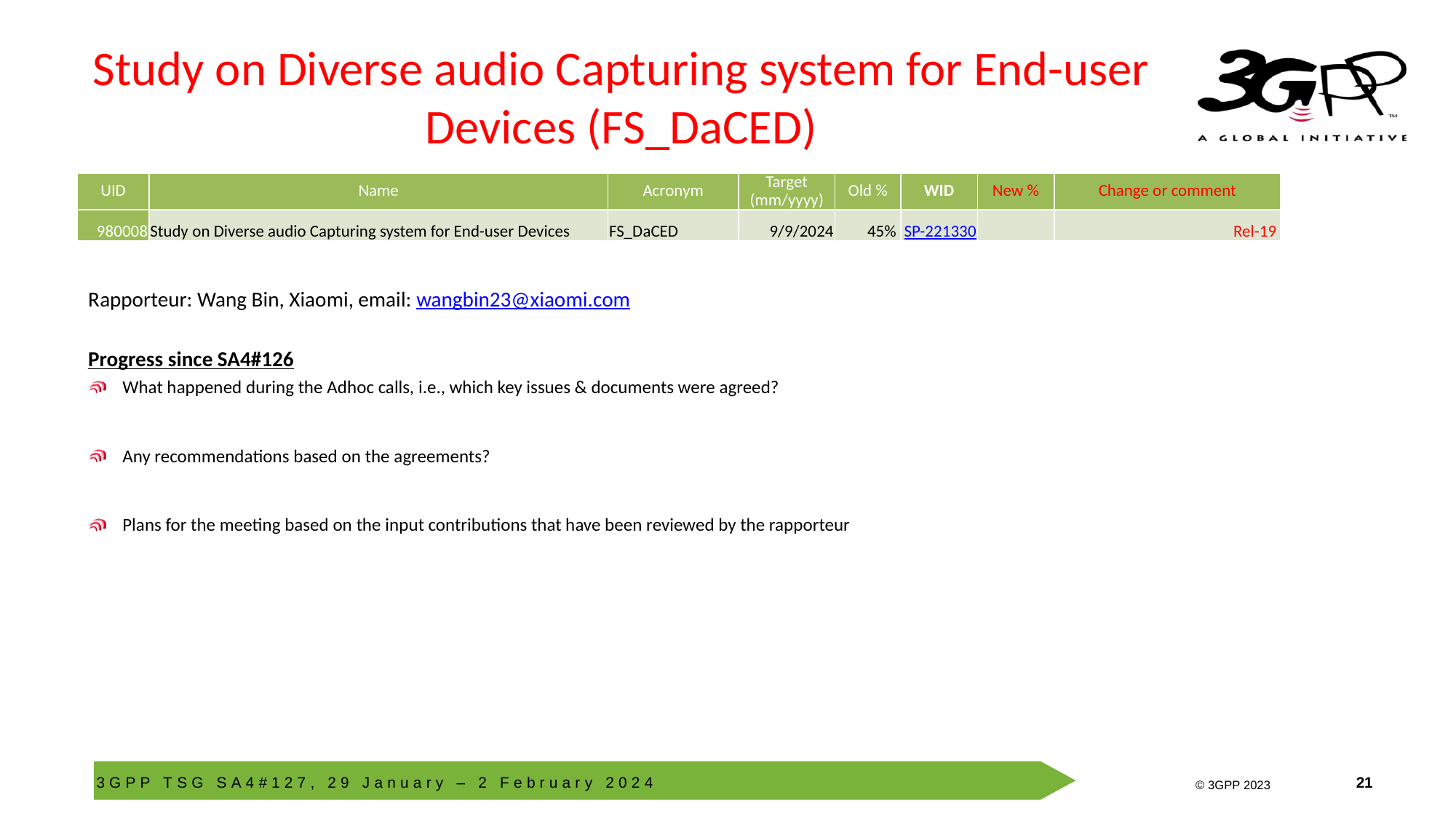

# Study on Diverse audio Capturing system for End-user Devices (FS_DaCED)
| UID | Name | Acronym | Target (mm/yyyy) | Old % | WID | New % | Change or comment |
| --- | --- | --- | --- | --- | --- | --- | --- |
| 980008 | Study on Diverse audio Capturing system for End-user Devices | FS\_DaCED | 9/9/2024 | 45% | SP-221330 |  | Rel-19 |
Rapporteur: Wang Bin, Xiaomi, email: wangbin23@xiaomi.com

Progress since SA4#126
What happened during the Adhoc calls, i.e., which key issues & documents were agreed?

Any recommendations based on the agreements?

Plans for the meeting based on the input contributions that have been reviewed by the rapporteur